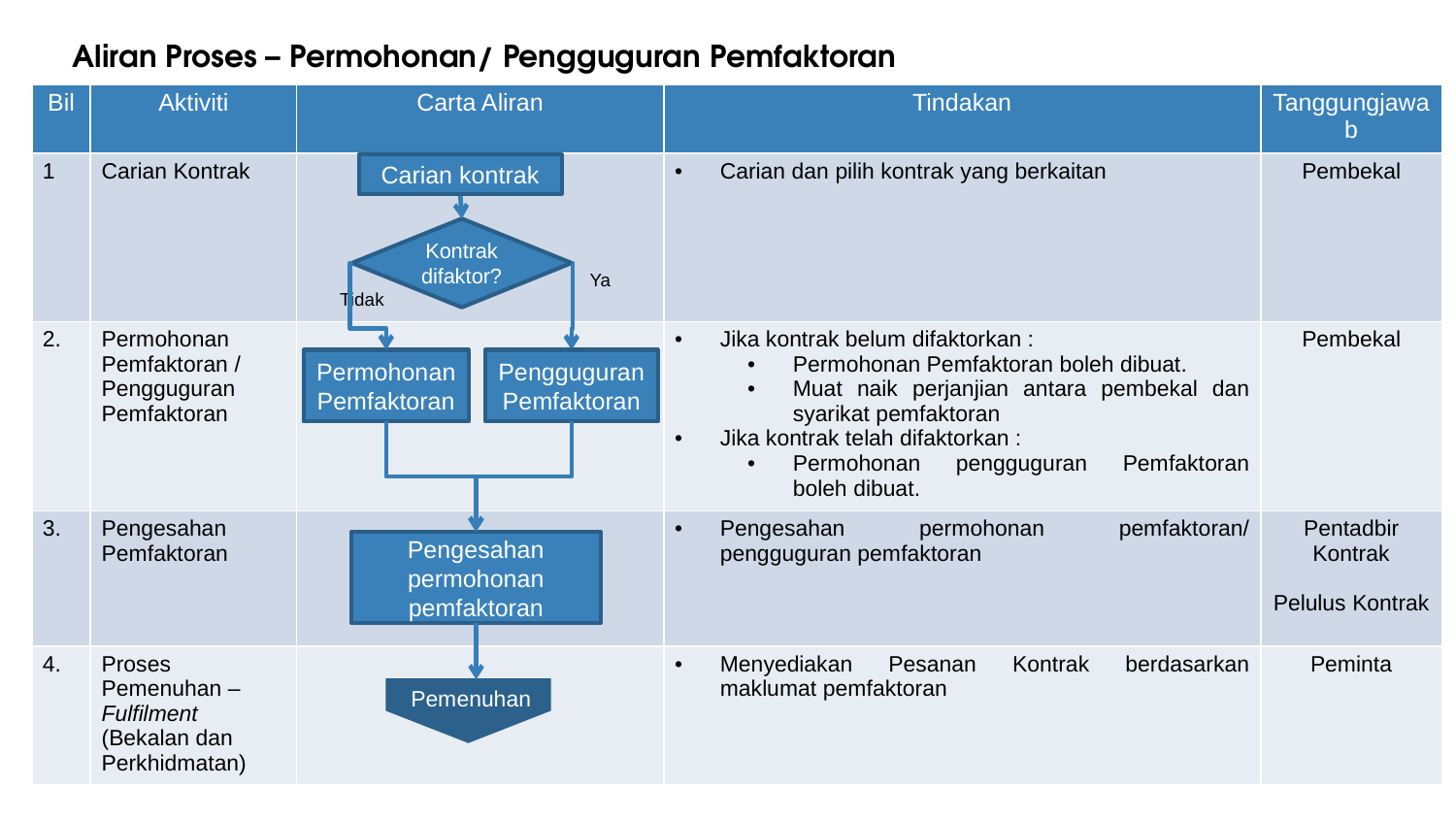

Aliran Proses – Permohonan/ Pengguguran Pemfaktoran
| Bil | Aktiviti | Carta Aliran | Tindakan | Tanggungjawab |
| --- | --- | --- | --- | --- |
| 1 | Carian Kontrak |  | Carian dan pilih kontrak yang berkaitan | Pembekal |
| 2. | Permohonan Pemfaktoran / Pengguguran Pemfaktoran |  | Jika kontrak belum difaktorkan : Permohonan Pemfaktoran boleh dibuat. Muat naik perjanjian antara pembekal dan syarikat pemfaktoran Jika kontrak telah difaktorkan : Permohonan pengguguran Pemfaktoran boleh dibuat. | Pembekal |
| 3. | Pengesahan Pemfaktoran |  | Pengesahan permohonan pemfaktoran/ pengguguran pemfaktoran | Pentadbir Kontrak Pelulus Kontrak |
| 4. | Proses Pemenuhan – Fulfilment (Bekalan dan Perkhidmatan) |  | Menyediakan Pesanan Kontrak berdasarkan maklumat pemfaktoran | Peminta |
Carian kontrak
Kontrak difaktor?
Ya
Tidak
Permohonan Pemfaktoran
Pengguguran Pemfaktoran
Pengesahan permohonan pemfaktoran

Pemenuhan